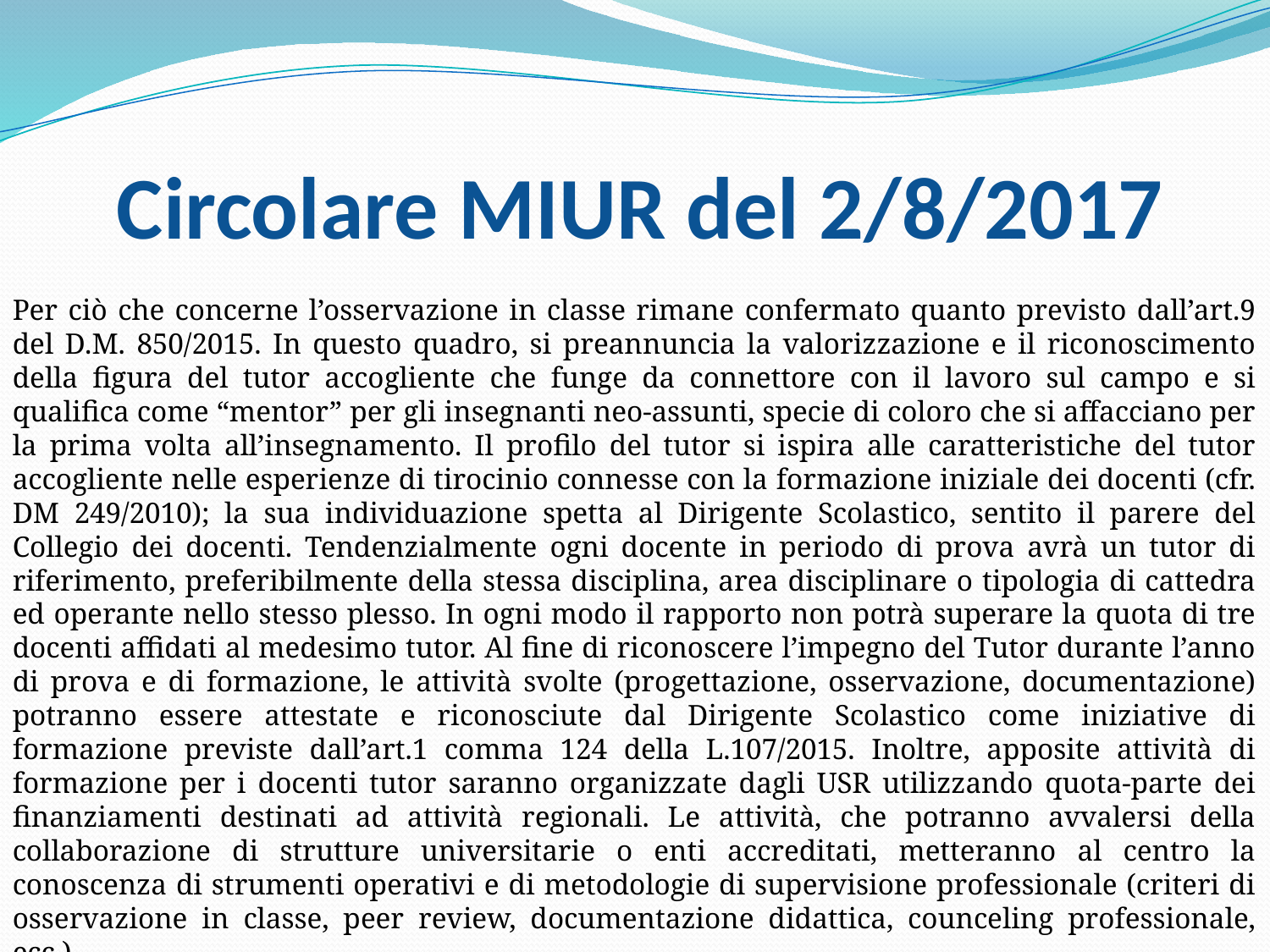

# Circolare MIUR del 2/8/2017
Per ciò che concerne l’osservazione in classe rimane confermato quanto previsto dall’art.9 del D.M. 850/2015. In questo quadro, si preannuncia la valorizzazione e il riconoscimento della figura del tutor accogliente che funge da connettore con il lavoro sul campo e si qualifica come “mentor” per gli insegnanti neo-assunti, specie di coloro che si affacciano per la prima volta all’insegnamento. Il profilo del tutor si ispira alle caratteristiche del tutor accogliente nelle esperienze di tirocinio connesse con la formazione iniziale dei docenti (cfr. DM 249/2010); la sua individuazione spetta al Dirigente Scolastico, sentito il parere del Collegio dei docenti. Tendenzialmente ogni docente in periodo di prova avrà un tutor di riferimento, preferibilmente della stessa disciplina, area disciplinare o tipologia di cattedra ed operante nello stesso plesso. In ogni modo il rapporto non potrà superare la quota di tre docenti affidati al medesimo tutor. Al fine di riconoscere l’impegno del Tutor durante l’anno di prova e di formazione, le attività svolte (progettazione, osservazione, documentazione) potranno essere attestate e riconosciute dal Dirigente Scolastico come iniziative di formazione previste dall’art.1 comma 124 della L.107/2015. Inoltre, apposite attività di formazione per i docenti tutor saranno organizzate dagli USR utilizzando quota-parte dei finanziamenti destinati ad attività regionali. Le attività, che potranno avvalersi della collaborazione di strutture universitarie o enti accreditati, metteranno al centro la conoscenza di strumenti operativi e di metodologie di supervisione professionale (criteri di osservazione in classe, peer review, documentazione didattica, counceling professionale, ecc.).